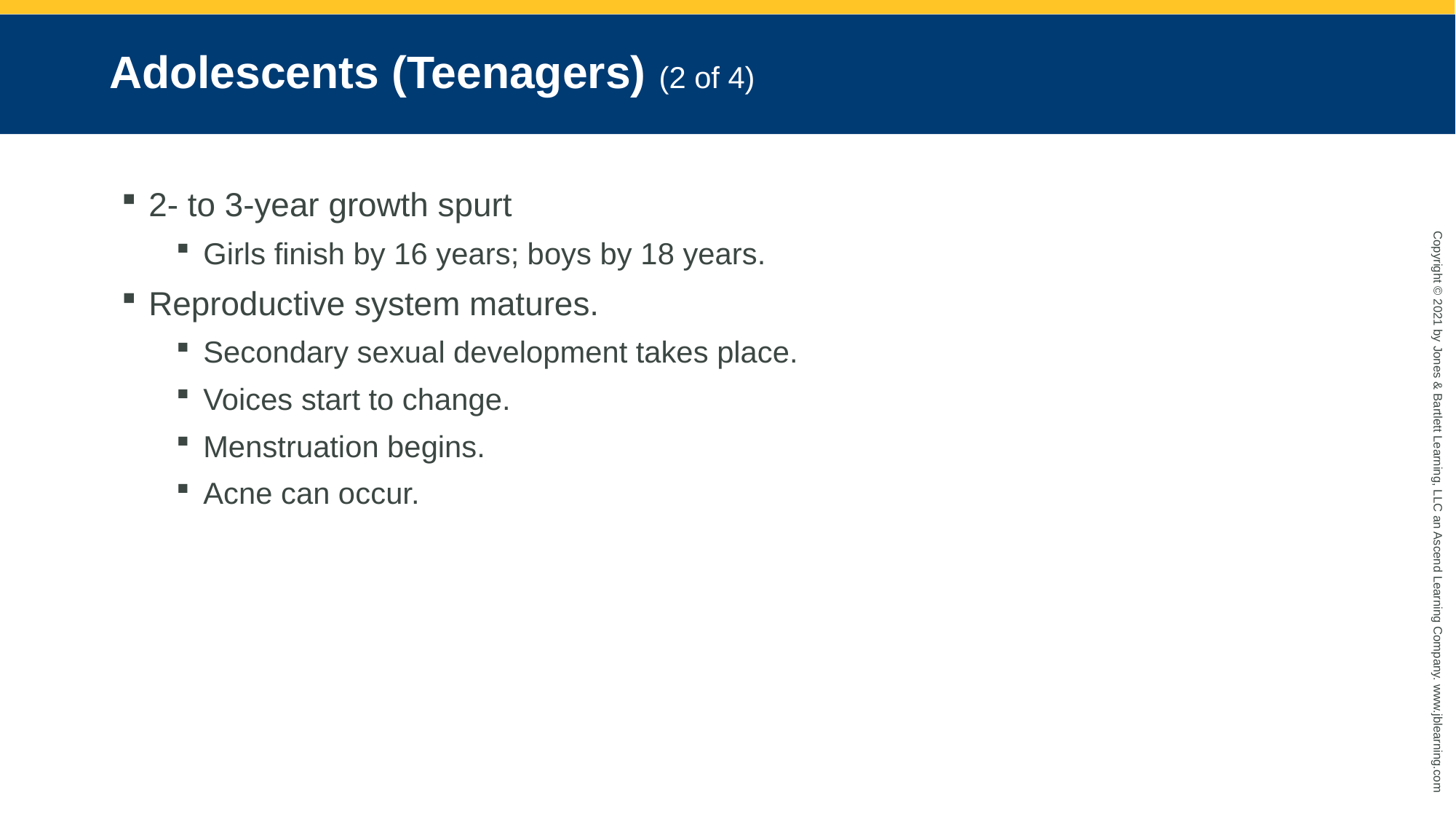

# Adolescents (Teenagers) (2 of 4)
2- to 3-year growth spurt
Girls finish by 16 years; boys by 18 years.
Reproductive system matures.
Secondary sexual development takes place.
Voices start to change.
Menstruation begins.
Acne can occur.